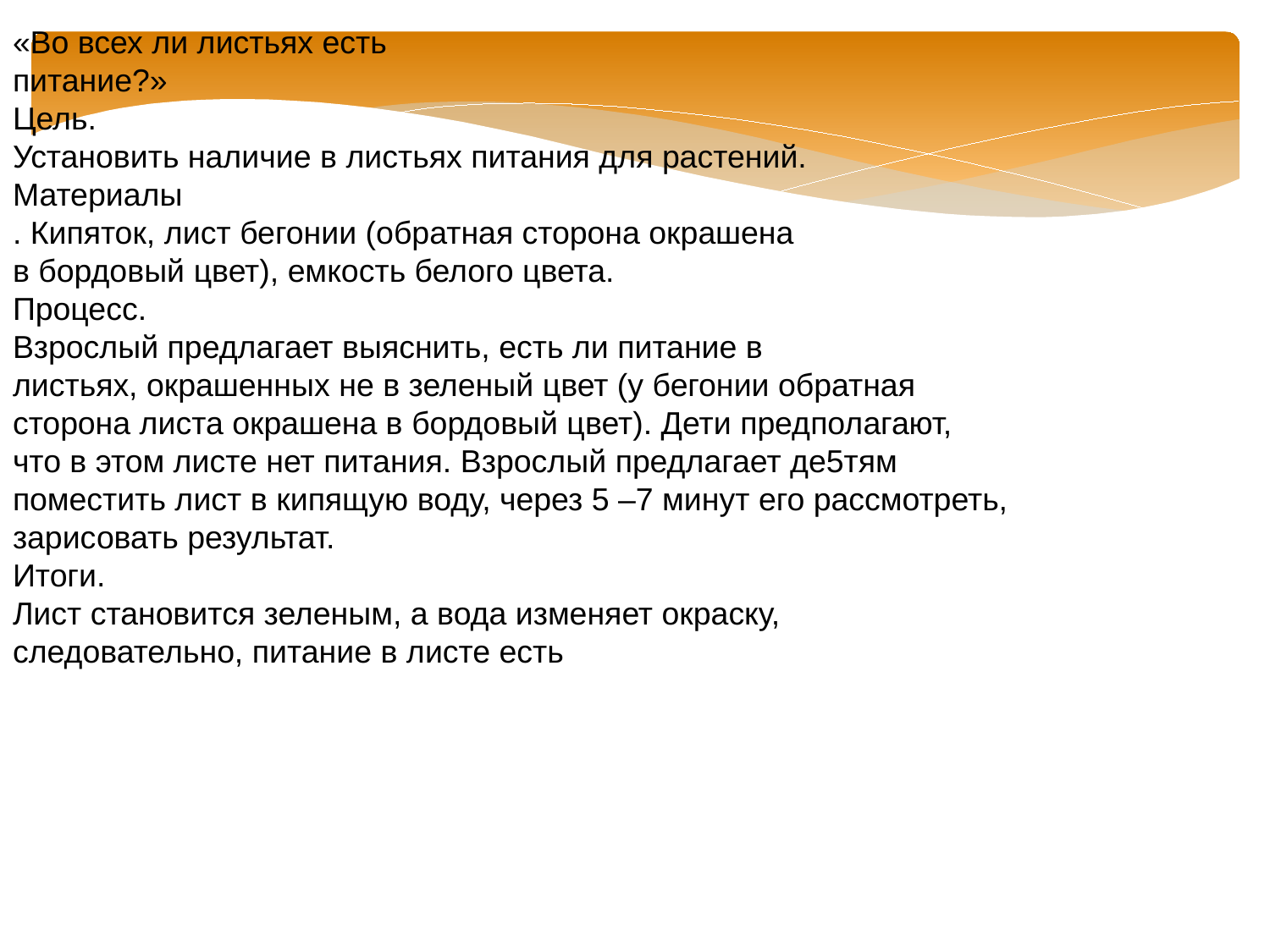

«Во всех ли листьях есть
питание?»
Цель.
Установить наличие в листьях питания для растений.
Материалы
. Кипяток, лист бегонии (обратная сторона окрашена
в бордовый цвет), емкость белого цвета.
Процесс.
Взрослый предлагает выяснить, есть ли питание в
листьях, окрашенных не в зеленый цвет (у бегонии обратная
сторона листа окрашена в бордовый цвет). Дети предполагают,
что в этом листе нет питания. Взрослый предлагает де5тям
поместить лист в кипящую воду, через 5 –7 минут его рассмотреть, зарисовать результат.
Итоги.
Лист становится зеленым, а вода изменяет окраску,
следовательно, питание в листе есть